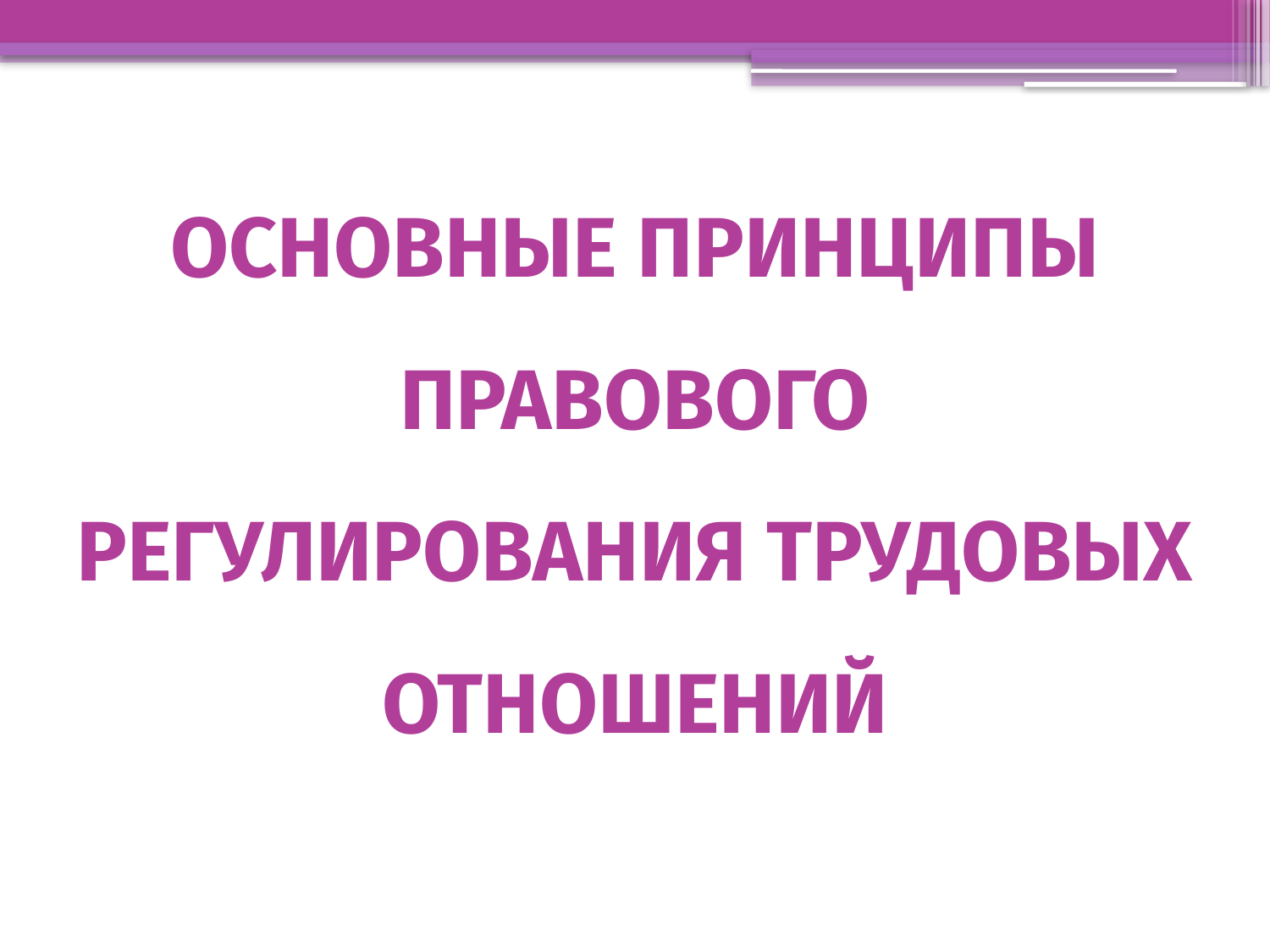

# ОСНОВНЫЕ ПРИНЦИПЫ ПРАВОВОГО РЕГУЛИРОВАНИЯ ТРУДОВЫХ ОТНОШЕНИЙ